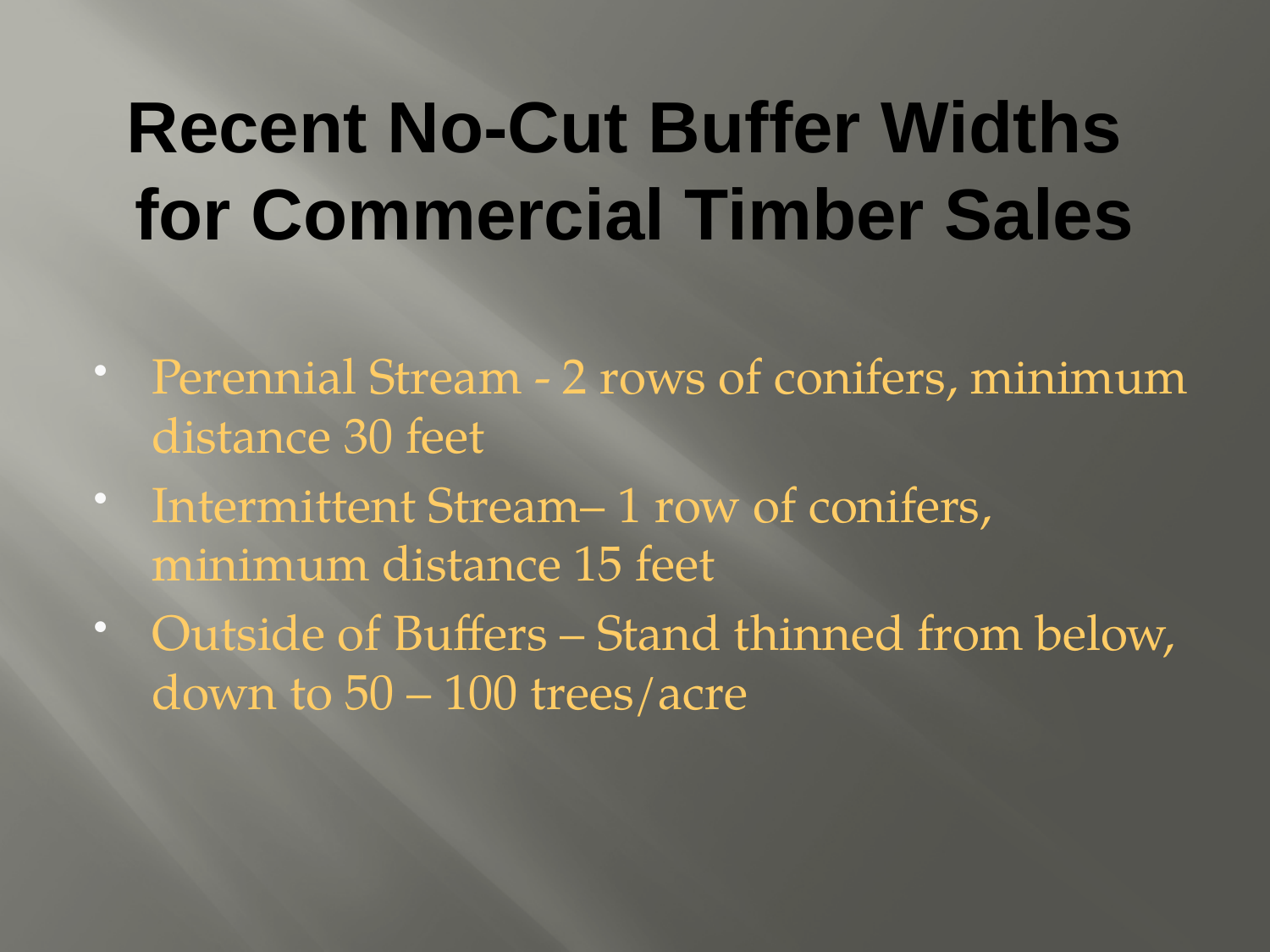

# Recent No-Cut Buffer Widths for Commercial Timber Sales
Perennial Stream - 2 rows of conifers, minimum distance 30 feet
Intermittent Stream– 1 row of conifers, minimum distance 15 feet
Outside of Buffers – Stand thinned from below, down to 50 – 100 trees/acre